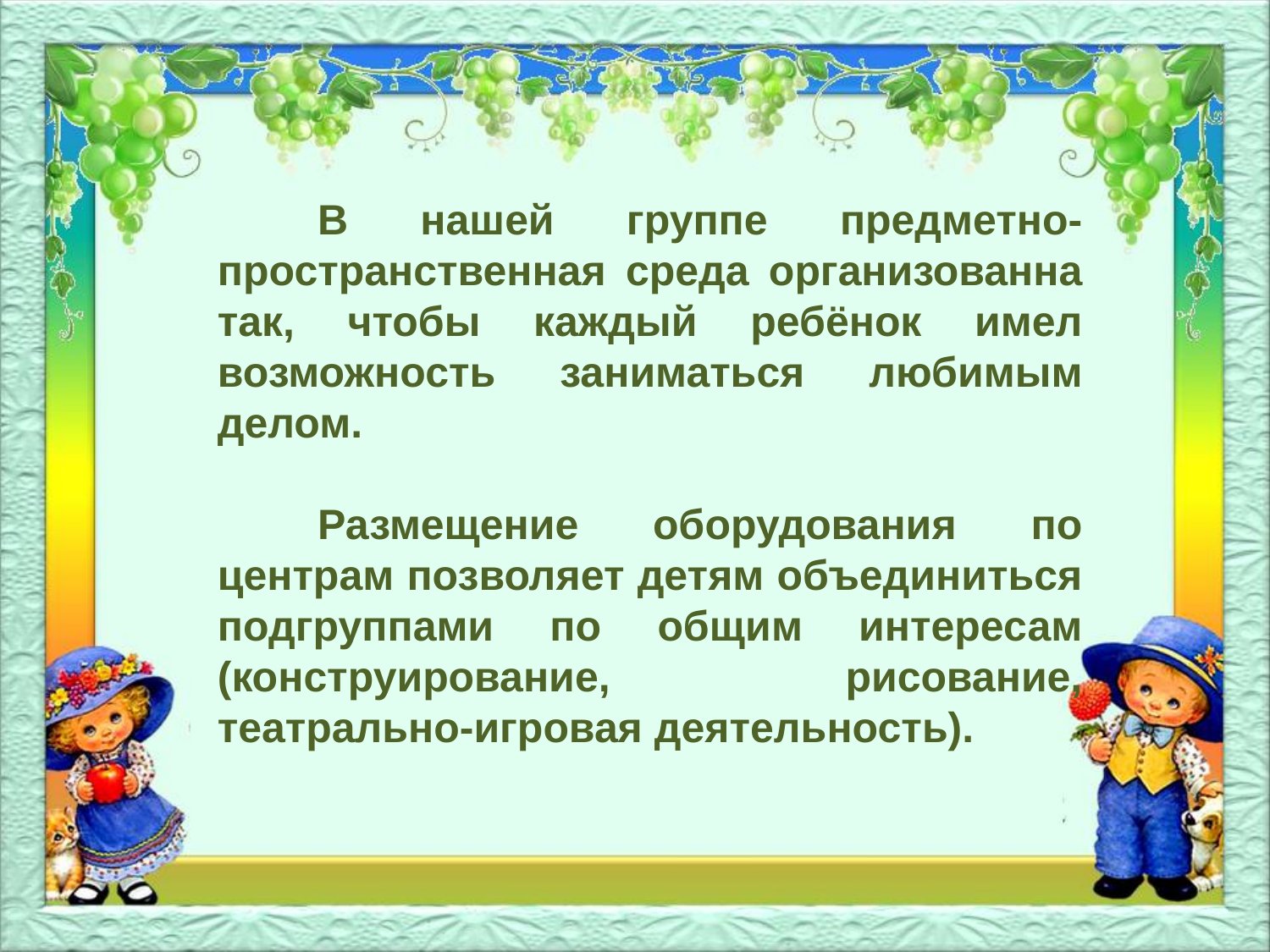

В нашей группе предметно-пространственная среда организованна так, чтобы каждый ребёнок имел возможность заниматься любимым делом.

Размещение оборудования по центрам позволяет детям объединиться подгруппами по общим интересам (конструирование, рисование, театрально-игровая деятельность).